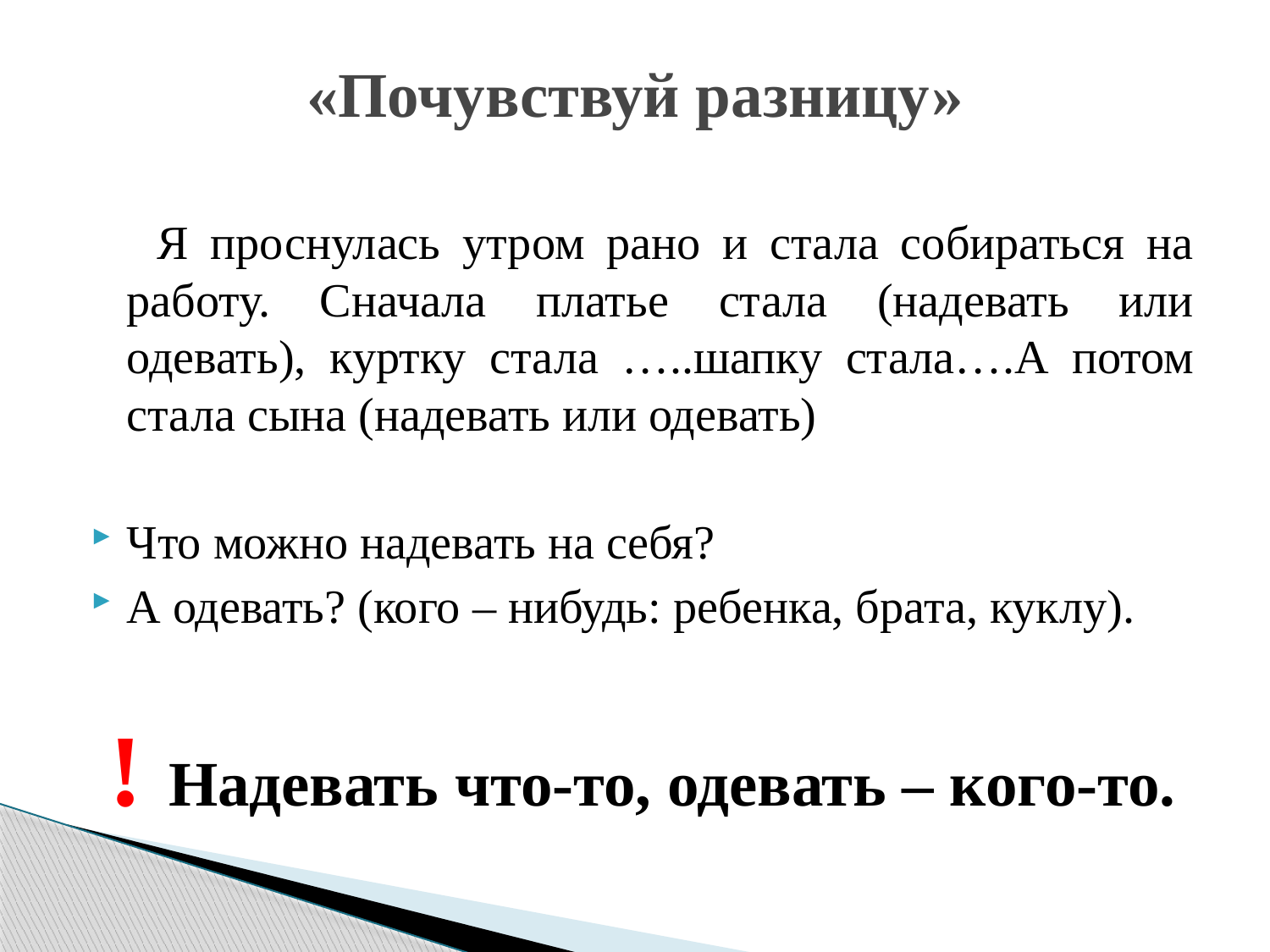

# «Почувствуй разницу»
   Я проснулась утром рано и стала собираться на работу. Сначала платье стала (надевать или одевать), куртку стала …..шапку стала….А потом стала сына (надевать или одевать)

Что можно надевать на себя?
А одевать? (кого – нибудь: ребенка, брата, куклу).

! Надевать что-то, одевать – кого-то.